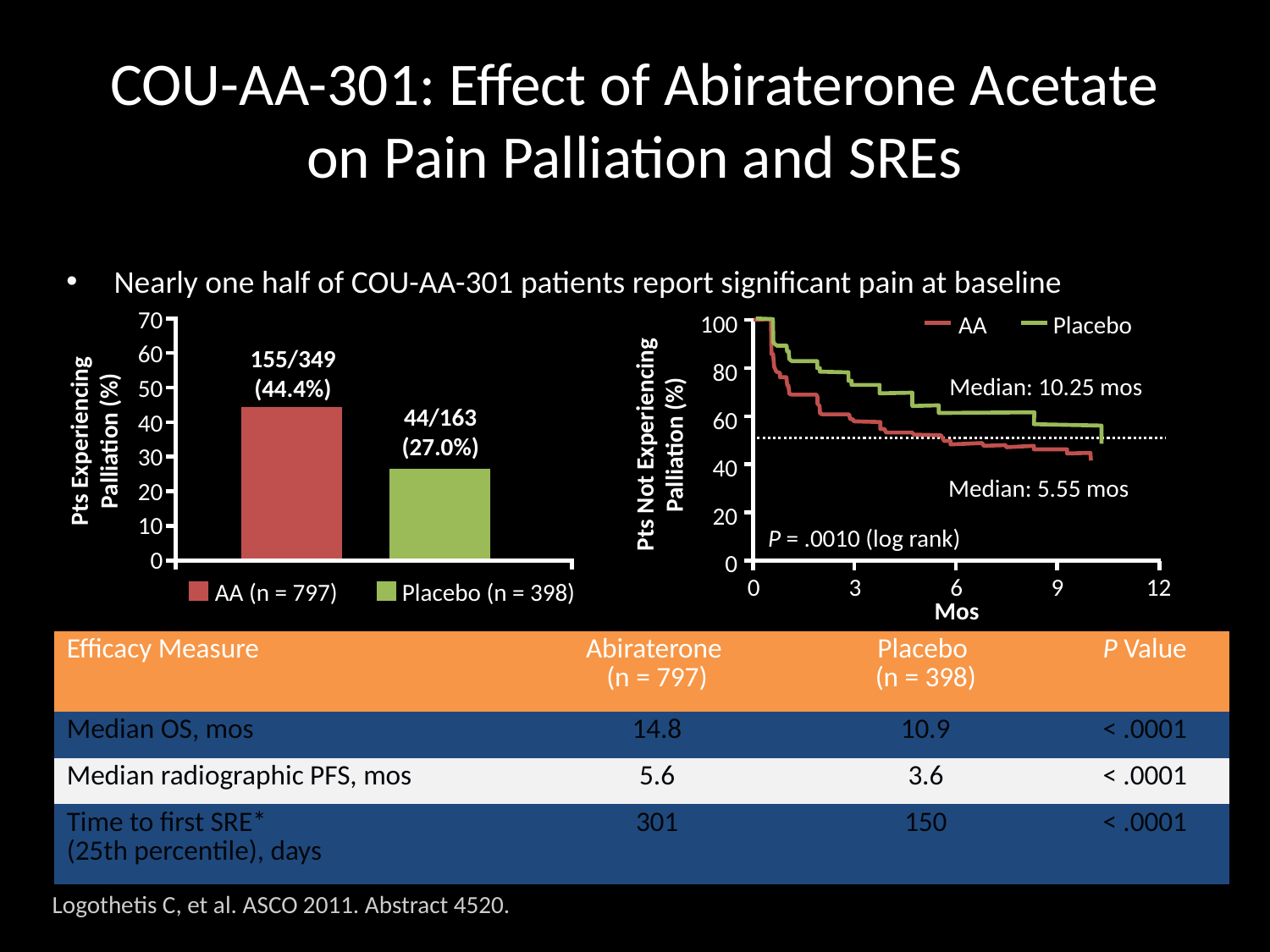

# COU-AA-301: Effect of Abiraterone Acetate on Pain Palliation and SREs
Nearly one half of COU-AA-301 patients report significant pain at baseline
70
100
AA
Placebo

60
155/349
(44.4%)
80
Median: 10.25 mos
50
44/163
(27.0%)
60
40
Pts Experiencing Palliation (%)

Pts Not Experiencing Palliation (%)
30
40
Median: 5.55 mos

20
20
10
P = .0010 (log rank)
0
0
0
3
6
9
12
AA (n = 797)
Placebo (n = 398)

Mos
| Efficacy Measure | Abiraterone (n = 797) | Placebo (n = 398) | P Value |
| --- | --- | --- | --- |
| Median OS, mos | 14.8 | 10.9 | < .0001 |
| Median radiographic PFS, mos | 5.6 | 3.6 | < .0001 |
| Time to first SRE\* (25th percentile), days | 301 | 150 | < .0001 |
Logothetis C, et al. ASCO 2011. Abstract 4520.